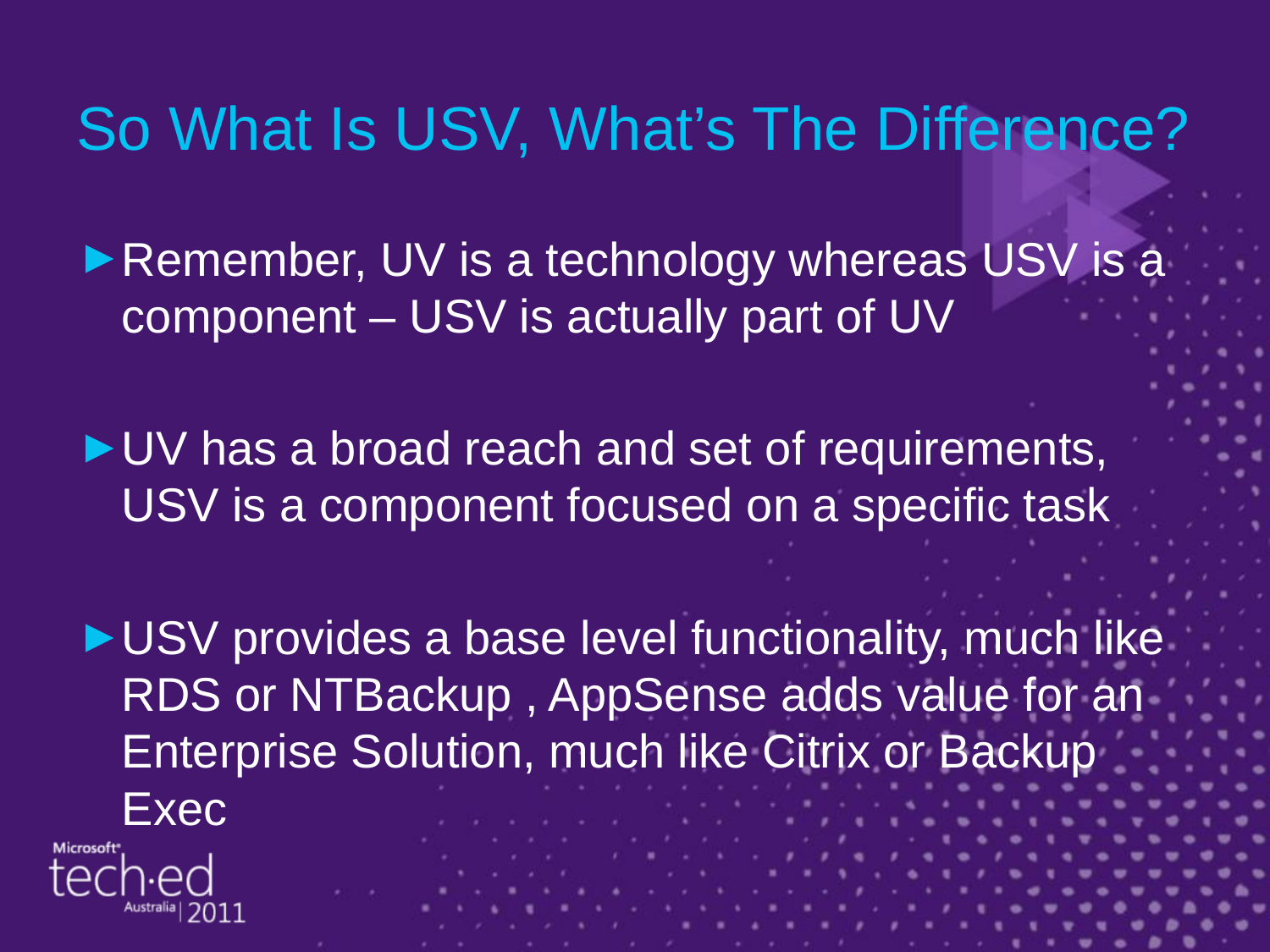

# So What Is USV, What’s The Difference?
Remember, UV is a technology whereas USV is a component – USV is actually part of UV

UV has a broad reach and set of requirements, USV is a component focused on a specific task

USV provides a base level functionality, much like RDS or NTBackup , AppSense adds value for an Enterprise Solution, much like Citrix or Backup Exec